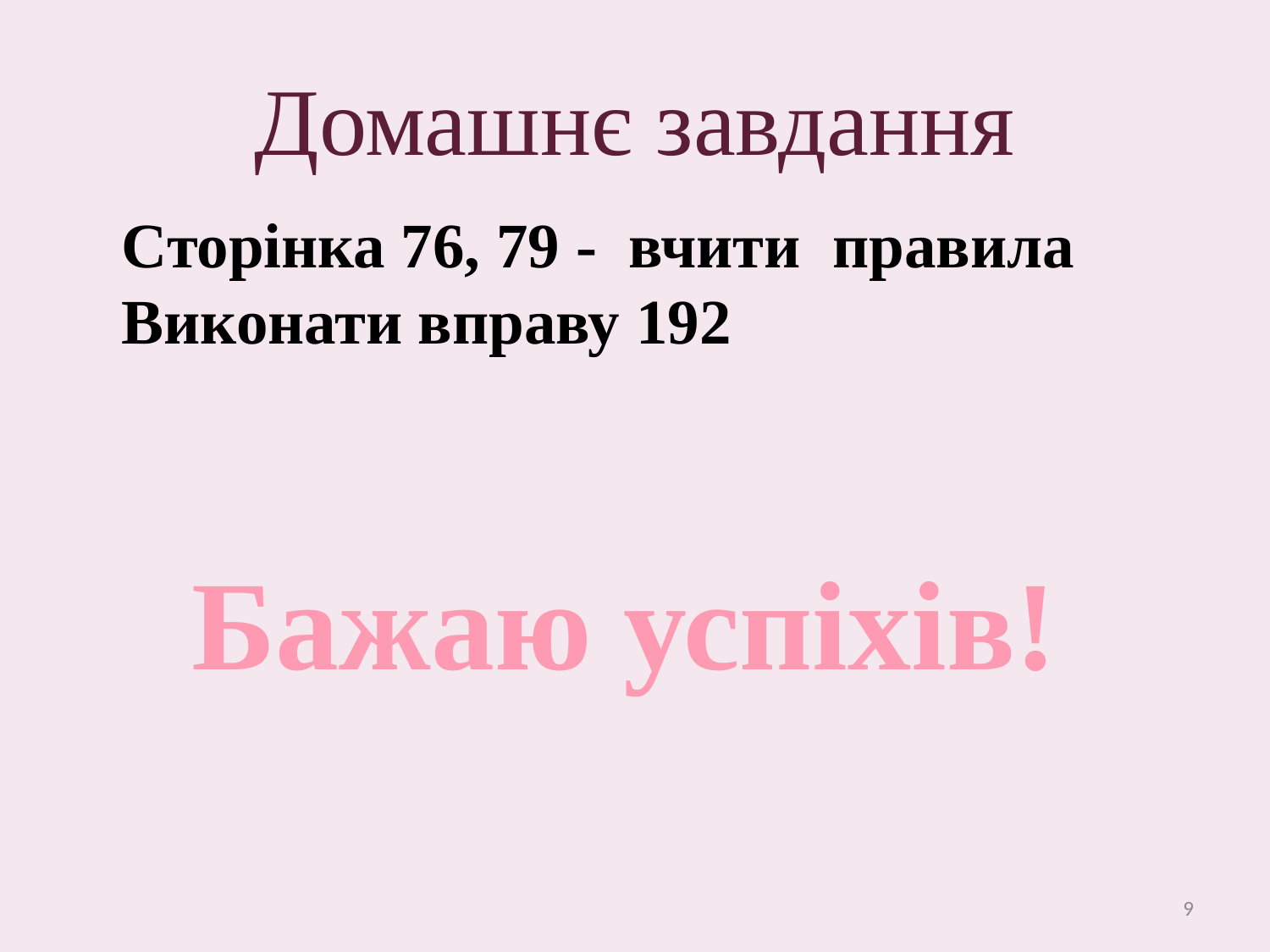

# Домашнє завдання
Сторінка 76, 79 -  вчити  правила
Виконати вправу 192
Бажаю успіхів!
9